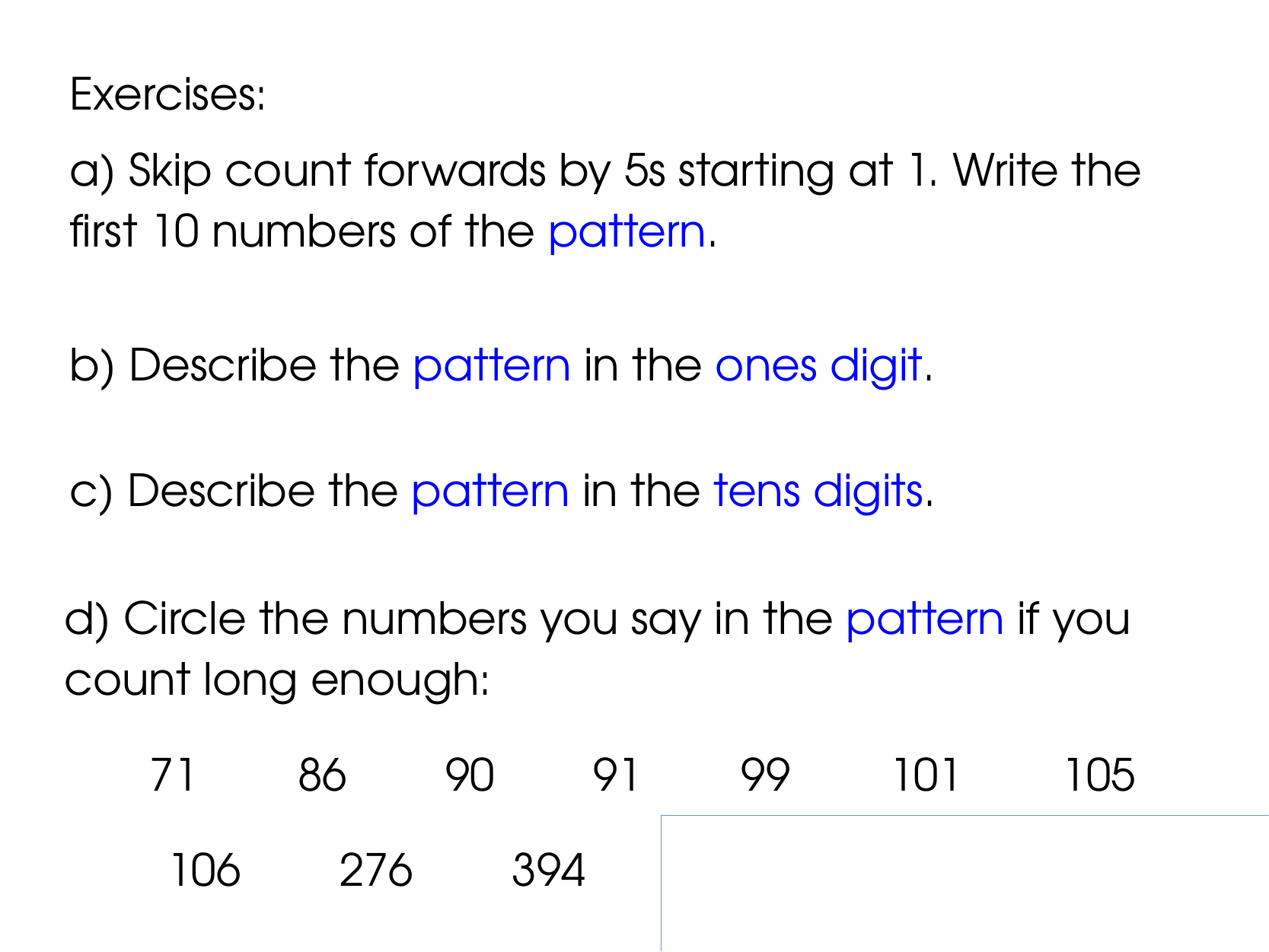

Exercises:
a) Skip count forwards by 5s starting at 1. Write the
first 10 numbers of the pattern.
b) Describe the pattern in the ones digit.
c) Describe the pattern in the tens digits.
d) Circle the numbers you say in the pattern if you
count long enough:
71        86        90        91        99        101        105
106        276        394        Bonus:  996        1000